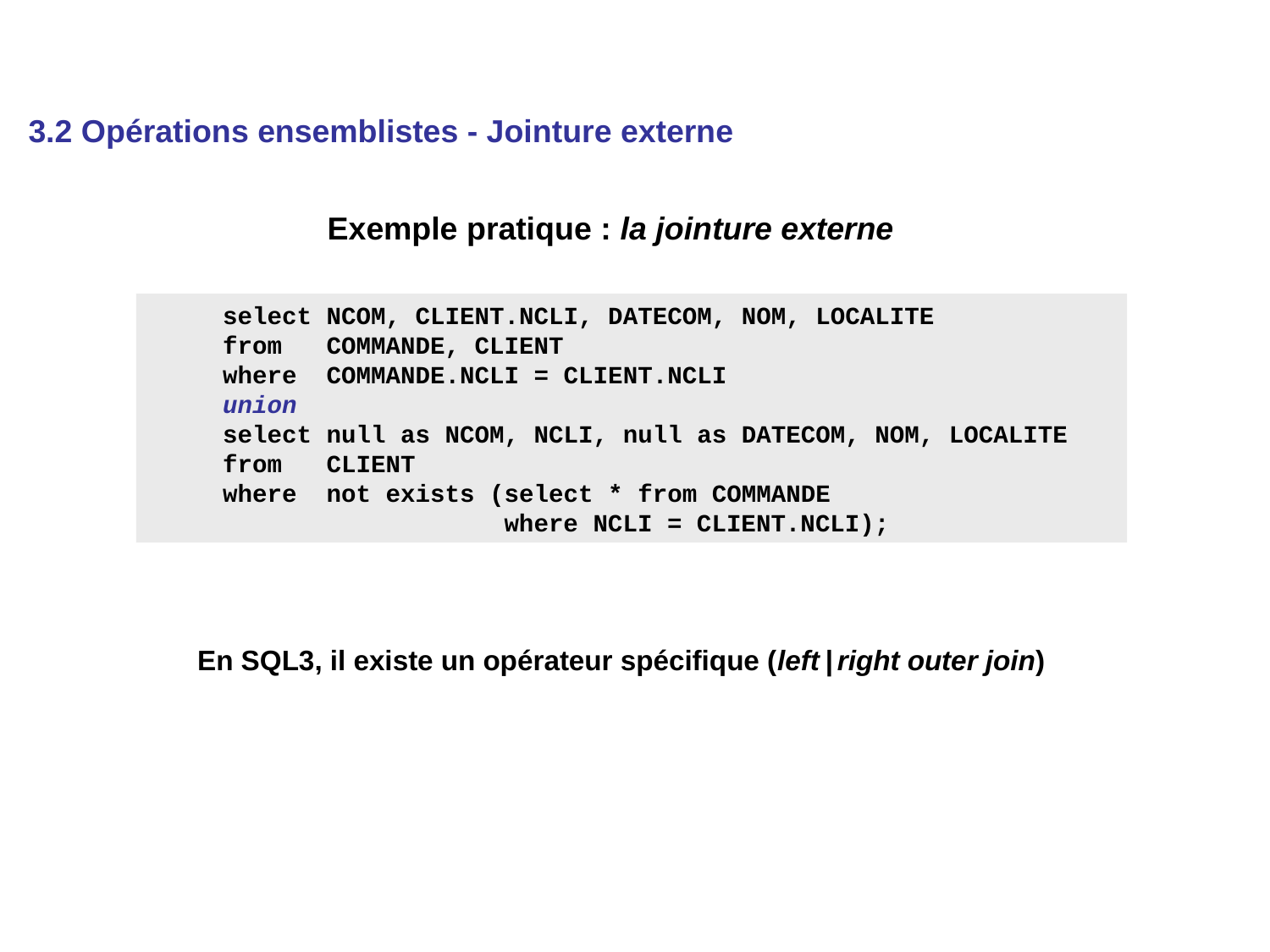

3.2 Opérations ensemblistes - Jointure externe
Exemple pratique : la jointure externe
     select NCOM, CLIENT.NCLI, DATECOM, NOM, LOCALITE
     from   COMMANDE, CLIENT
     where  COMMANDE.NCLI = CLIENT.NCLI
     union
     select null as NCOM, NCLI, null as DATECOM, NOM, LOCALITE
     from   CLIENT
     where  not exists (select * from COMMANDE
                        where NCLI = CLIENT.NCLI);
En SQL3, il existe un opérateur spécifique (left | right outer join)